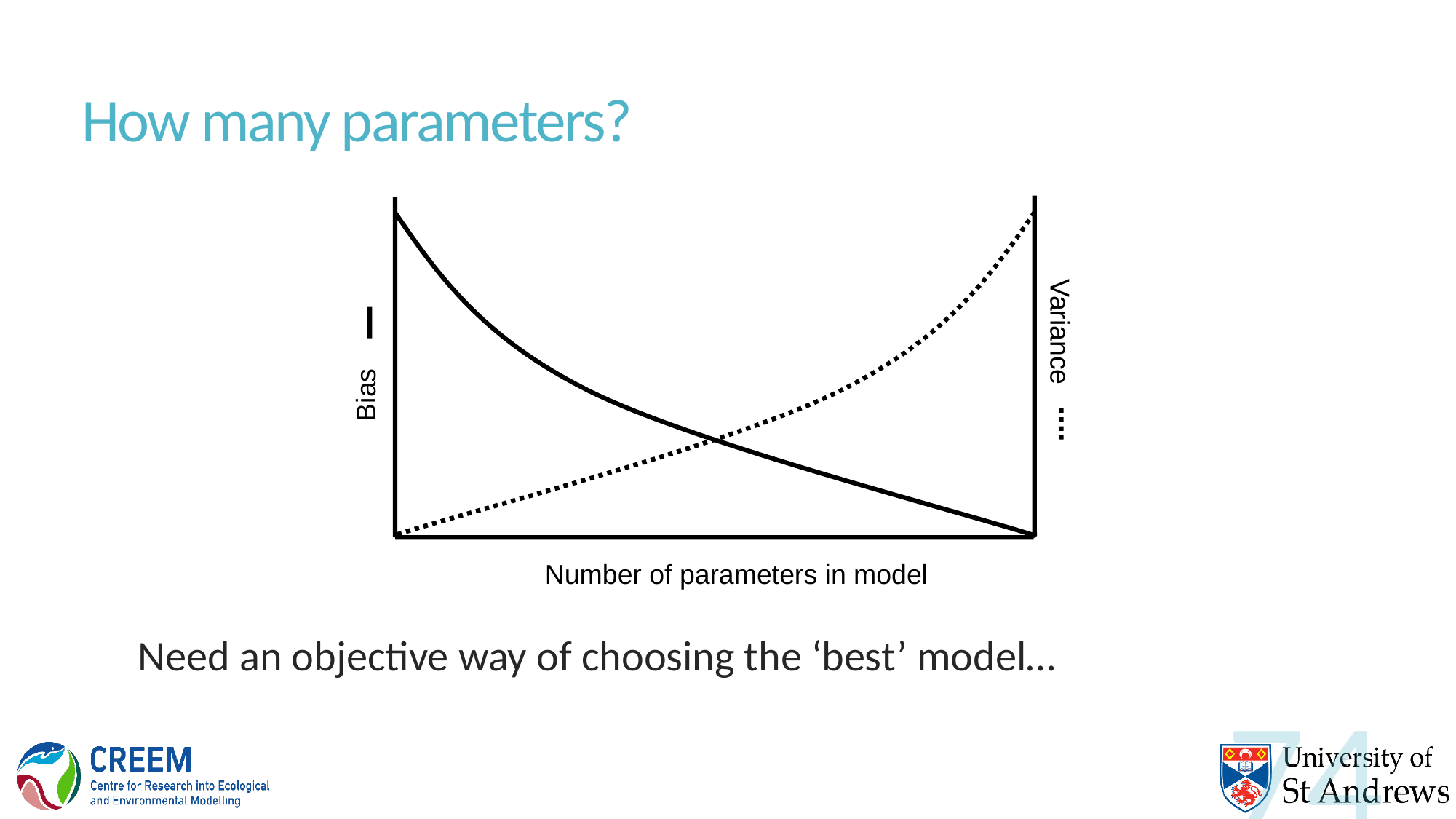

# How many parameters?

Variance
Bias

Number of parameters in model
Need an objective way of choosing the ‘best’ model…
74